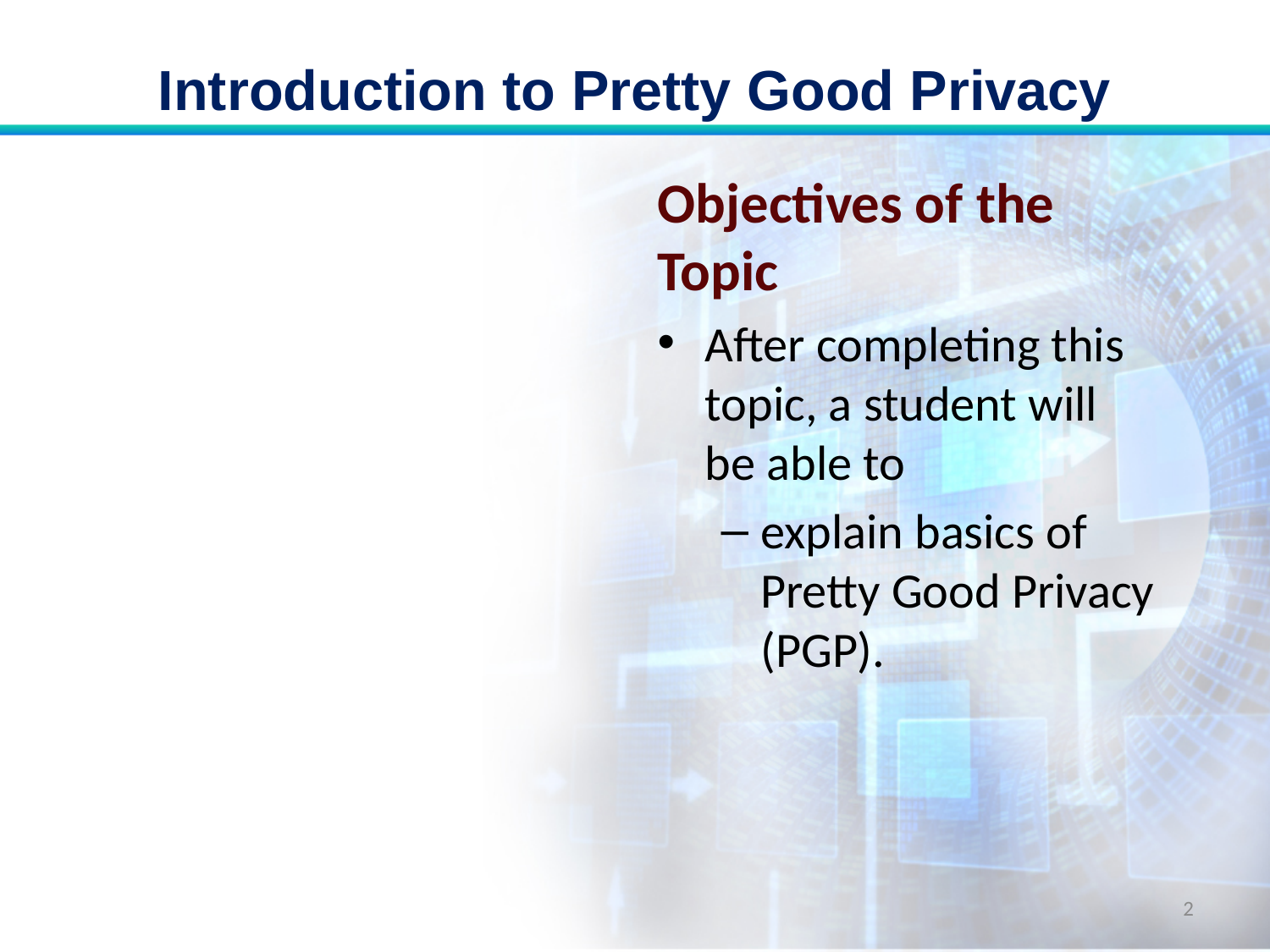

# Introduction to Pretty Good Privacy
Objectives of the Topic
After completing this topic, a student will be able to
explain basics of Pretty Good Privacy (PGP).
2